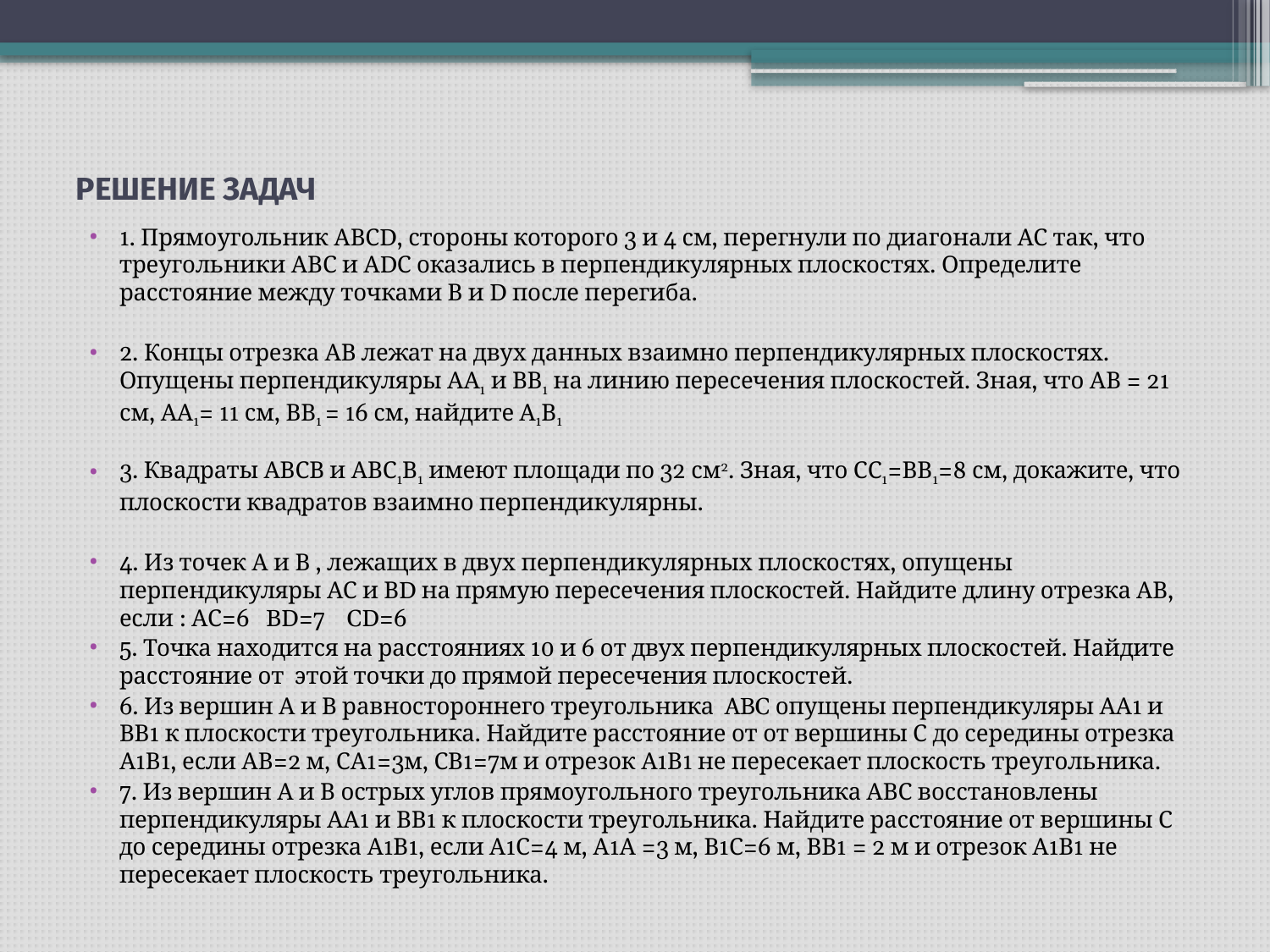

# РЕШЕНИЕ ЗАДАЧ
1. Прямоугольник АВСD, стороны которого 3 и 4 см, перегнули по диагонали АС так, что треугольники АВС и АDС оказались в перпендикулярных плоскостях. Определите расстояние между точками В и D после перегиба.

2. Концы отрезка АВ лежат на двух данных взаимно перпендикулярных плоскостях. Опущены перпендикуляры АА1 и ВВ1 на линию пересечения плоскостей. Зная, что АВ = 21 см, АА1= 11 см, ВВ1 = 16 см, найдите А1В1

3. Квадраты АВСВ и АВС1В1 имеют площади по 32 см2. Зная, что СС1=ВВ1=8 см, докажите, что плоскости квадратов взаимно перпендикулярны.

4. Из точек А и В , лежащих в двух перпендикулярных плоскостях, опущены перпендикуляры АС и ВD на прямую пересечения плоскостей. Найдите длину отрезка АВ, если : АС=6   BD=7    CD=6
5. Точка находится на расстояниях 10 и 6 от двух перпендикулярных плоскостей. Найдите расстояние от  этой точки до прямой пересечения плоскостей.
6. Из вершин А и В равностороннего треугольника  ABC опущены перпендикуляры АА1 и ВВ1 к плоскости треугольника. Найдите расстояние от от вершины С до середины отрезка А1В1, если АВ=2 м, СА1=3м, СВ1=7м и отрезок А1В1 не пересекает плоскость треугольника.
7. Из вершин А и В острых углов прямоугольного треугольника АВС восстановлены перпендикуляры АА1 и ВВ1 к плоскости треугольника. Найдите расстояние от вершины С до середины отрезка А1В1, если А1С=4 м, А1А =3 м, В1С=6 м, ВВ1 = 2 м и отрезок А1В1 не пересекает плоскость треугольника.